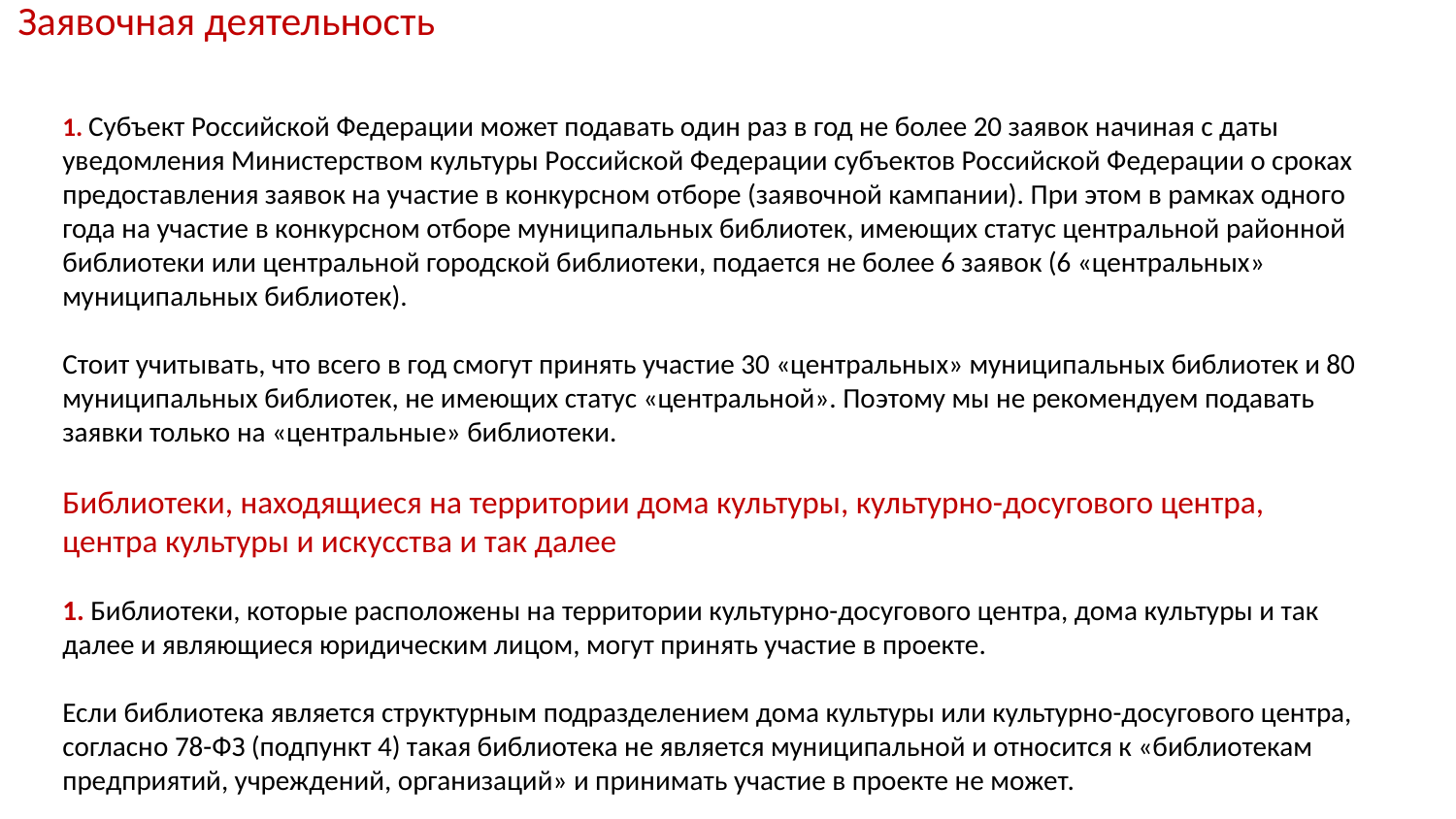

Заявочная деятельность
1. Субъект Российской Федерации может подавать один раз в год не более 20 заявок начиная с даты уведомления Министерством культуры Российской Федерации субъектов Российской Федерации о сроках предоставления заявок на участие в конкурсном отборе (заявочной кампании). При этом в рамках одного года на участие в конкурсном отборе муниципальных библиотек, имеющих статус центральной районной библиотеки или центральной городской библиотеки, подается не более 6 заявок (6 «центральных» муниципальных библиотек).

Стоит учитывать, что всего в год смогут принять участие 30 «центральных» муниципальных библиотек и 80 муниципальных библиотек, не имеющих статус «центральной». Поэтому мы не рекомендуем подавать заявки только на «центральные» библиотеки.

Библиотеки, находящиеся на территории дома культуры, культурно-досугового центра, центра культуры и искусства и так далее

1. Библиотеки, которые расположены на территории культурно-досугового центра, дома культуры и так далее и являющиеся юридическим лицом, могут принять участие в проекте.

Если библиотека является структурным подразделением дома культуры или культурно-досугового центра, согласно 78-ФЗ (подпункт 4) такая библиотека не является муниципальной и относится к «библиотекам предприятий, учреждений, организаций» и принимать участие в проекте не может.
обслуживания